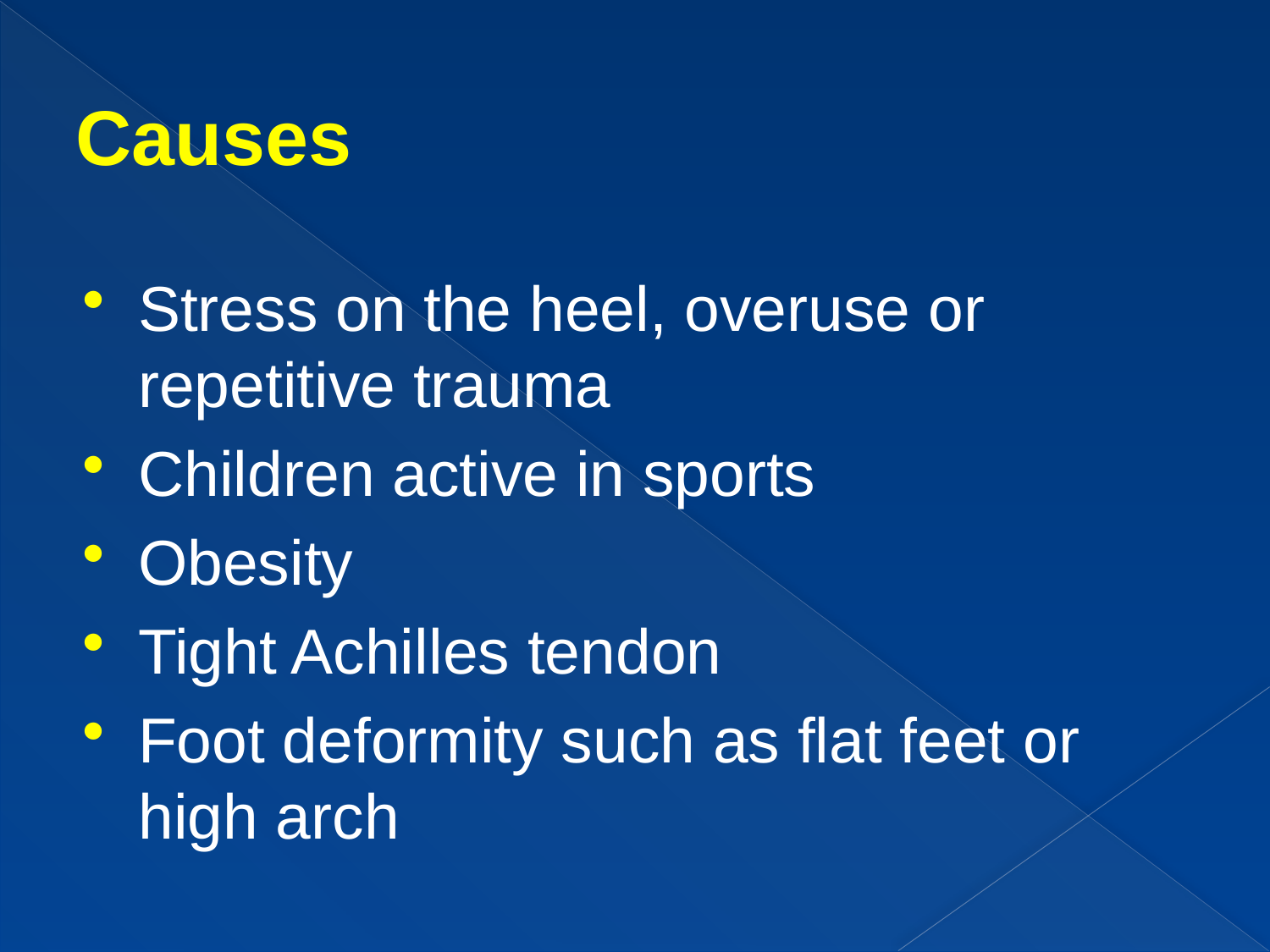

# Causes
Stress on the heel, overuse or repetitive trauma
Children active in sports
Obesity
Tight Achilles tendon
Foot deformity such as flat feet or high arch